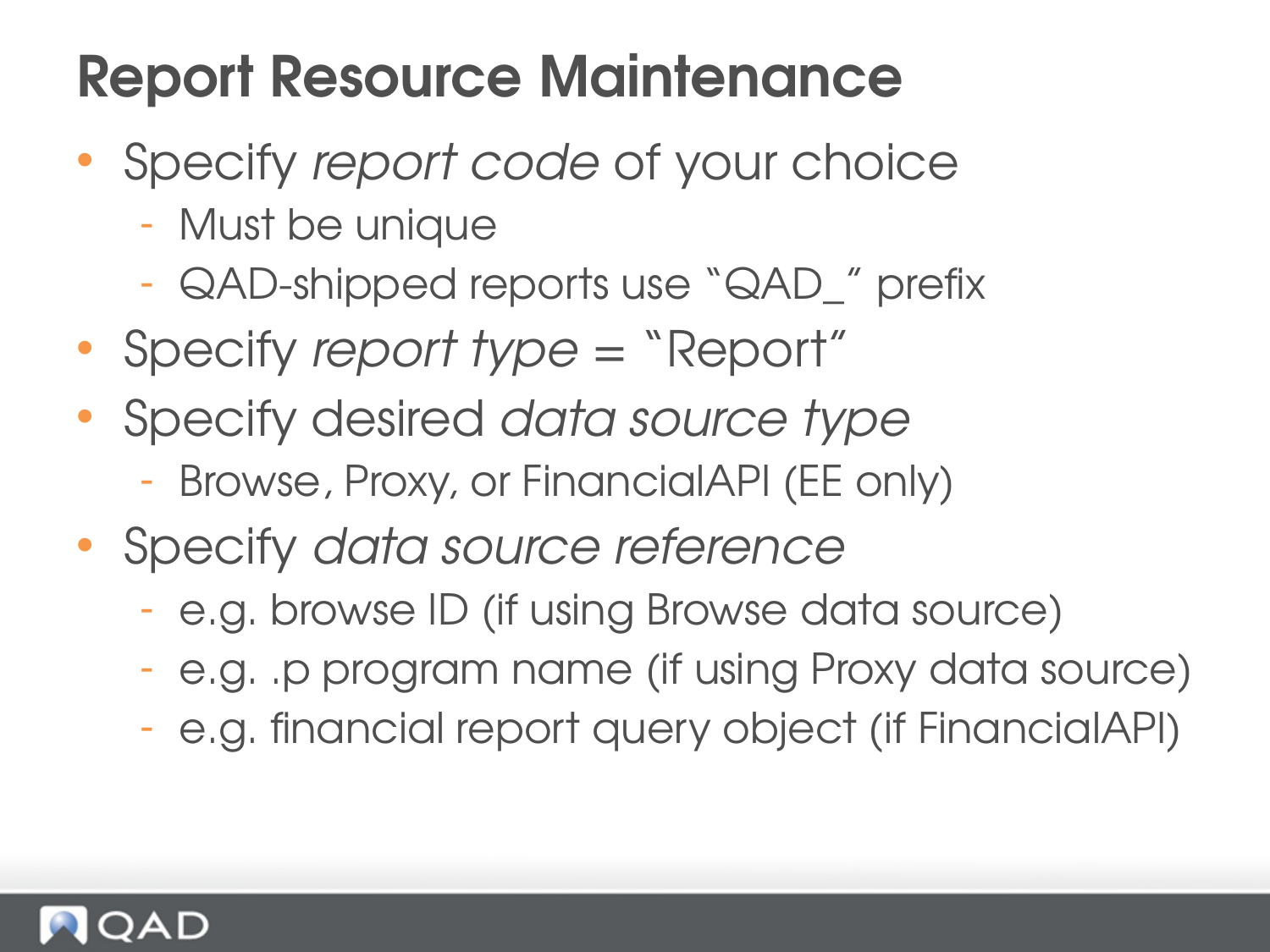

# Report Resource Maintenance
Specify report code of your choice
Must be unique
QAD-shipped reports use “QAD_” prefix
Specify report type = “Report”
Specify desired data source type
Browse, Proxy, or FinancialAPI (EE only)
Specify data source reference
e.g. browse ID (if using Browse data source)
e.g. .p program name (if using Proxy data source)
e.g. financial report query object (if FinancialAPI)